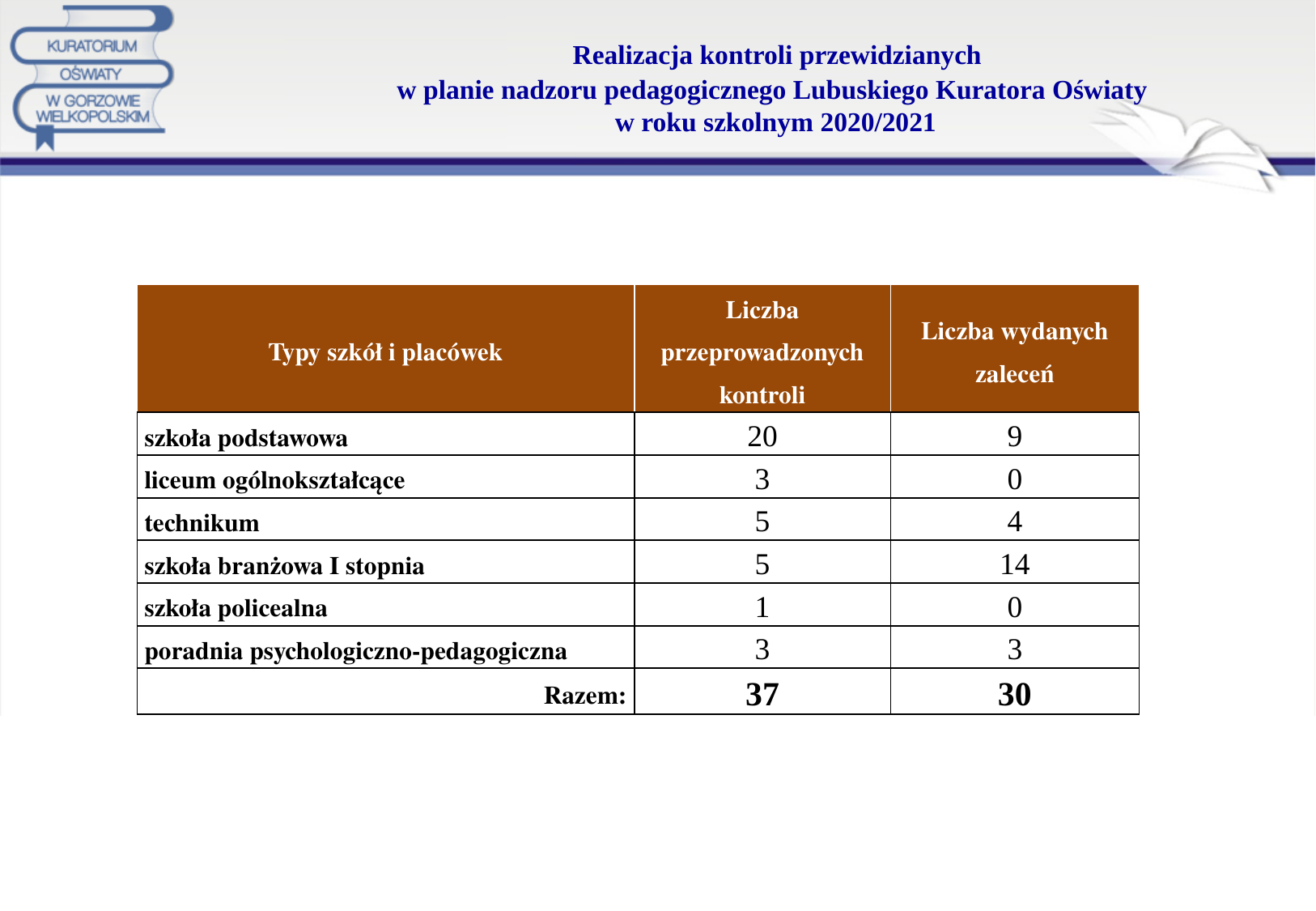

# Realizacja kontroli przewidzianych w planie nadzoru pedagogicznego Lubuskiego Kuratora Oświaty w roku szkolnym 2020/2021

| Typy szkół i placówek | Liczba przeprowadzonych kontroli | Liczba wydanych zaleceń |
| --- | --- | --- |
| szkoła podstawowa | 20 | 9 |
| liceum ogólnokształcące | 3 | 0 |
| technikum | 5 | 4 |
| szkoła branżowa I stopnia | 5 | 14 |
| szkoła policealna | 1 | 0 |
| poradnia psychologiczno-pedagogiczna | 3 | 3 |
| Razem: | 37 | 30 |